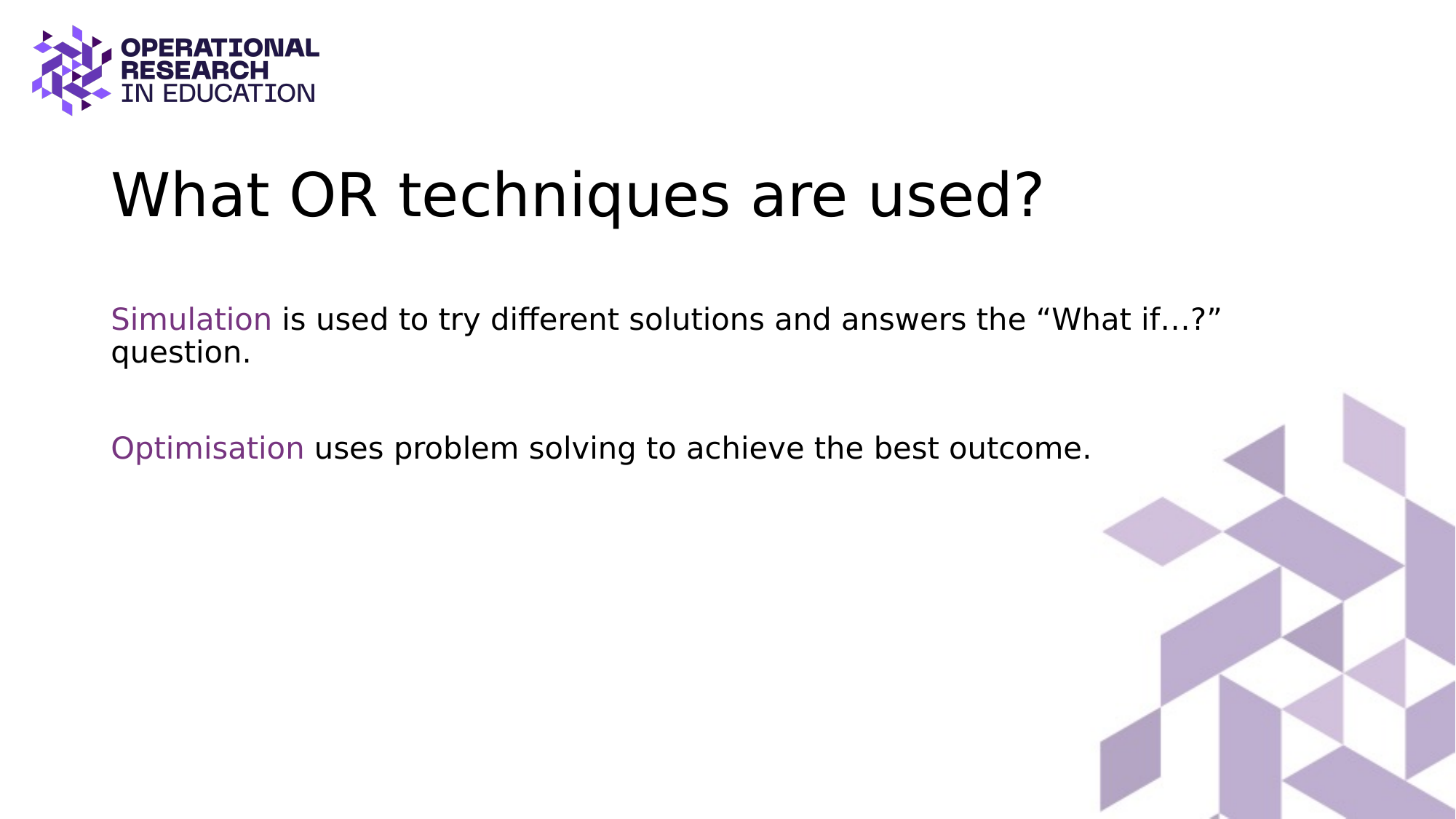

# What OR techniques are used?
Simulation is used to try different solutions and answers the “What if…?” question.

Optimisation uses problem solving to achieve the best outcome.